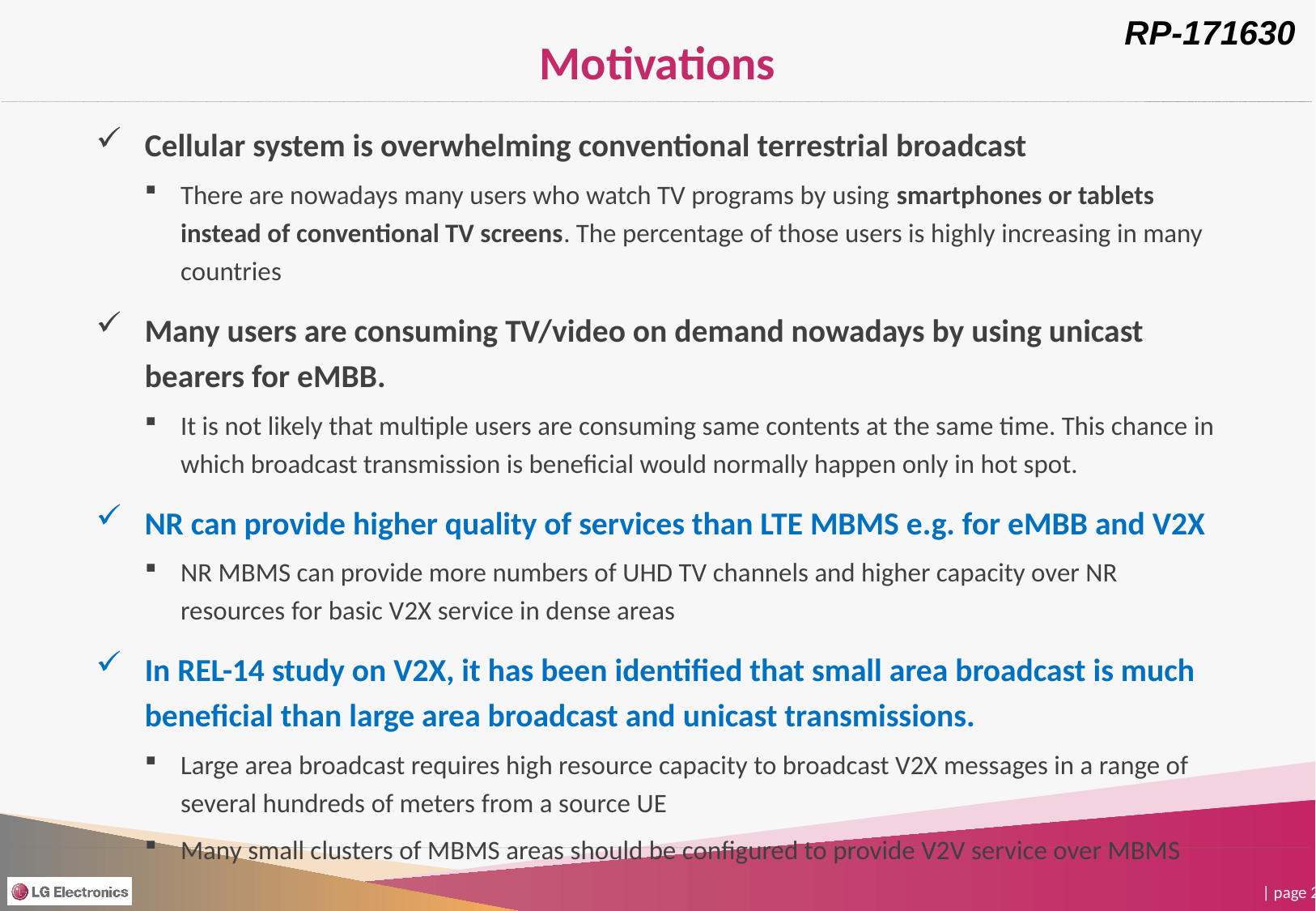

# Motivations
Cellular system is overwhelming conventional terrestrial broadcast
There are nowadays many users who watch TV programs by using smartphones or tablets instead of conventional TV screens. The percentage of those users is highly increasing in many countries
Many users are consuming TV/video on demand nowadays by using unicast bearers for eMBB.
It is not likely that multiple users are consuming same contents at the same time. This chance in which broadcast transmission is beneficial would normally happen only in hot spot.
NR can provide higher quality of services than LTE MBMS e.g. for eMBB and V2X
NR MBMS can provide more numbers of UHD TV channels and higher capacity over NR resources for basic V2X service in dense areas
In REL-14 study on V2X, it has been identified that small area broadcast is much beneficial than large area broadcast and unicast transmissions.
Large area broadcast requires high resource capacity to broadcast V2X messages in a range of several hundreds of meters from a source UE
Many small clusters of MBMS areas should be configured to provide V2V service over MBMS